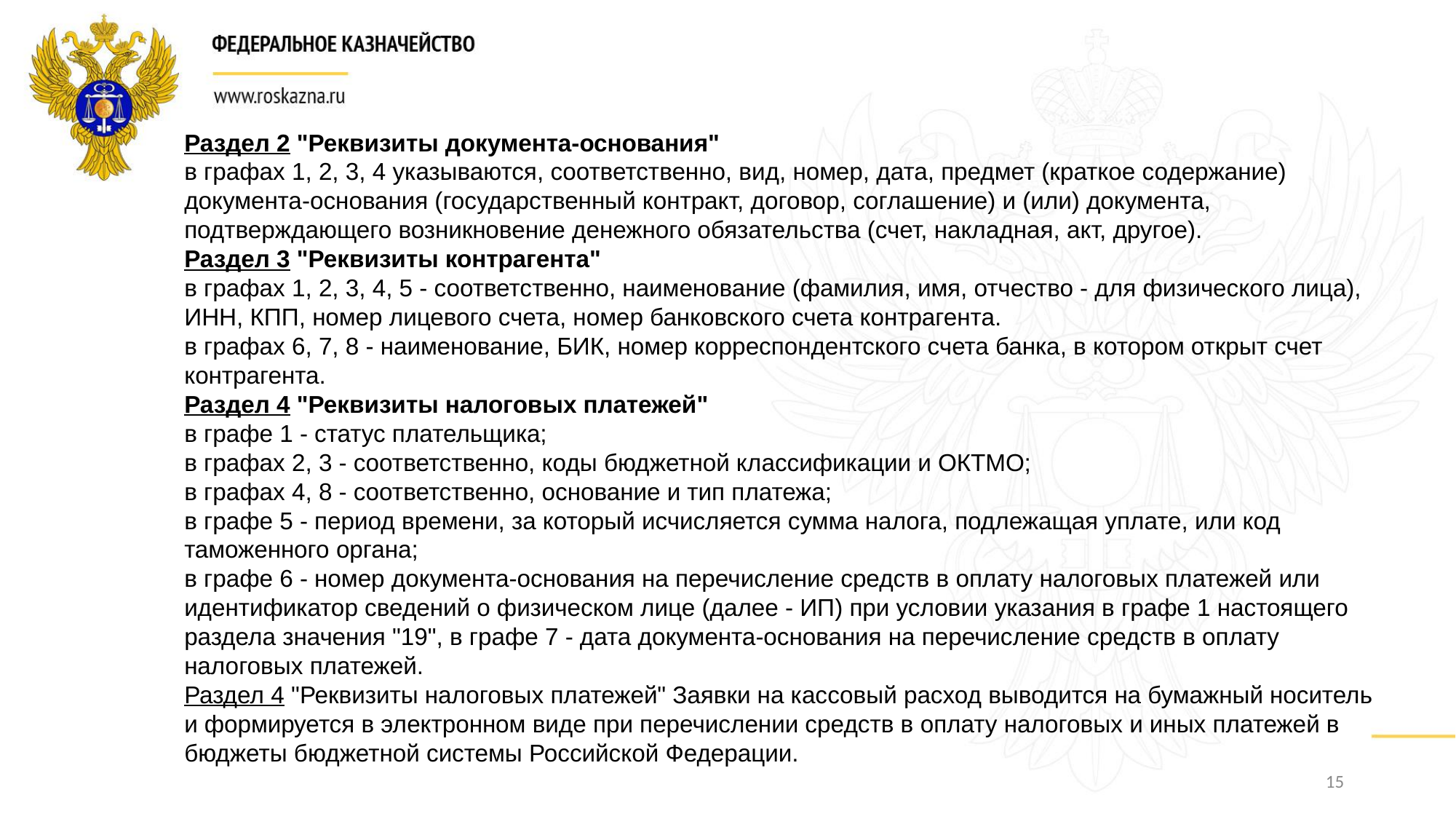

Раздел 2 "Реквизиты документа-основания"
в графах 1, 2, 3, 4 указываются, соответственно, вид, номер, дата, предмет (краткое содержание) документа-основания (государственный контракт, договор, соглашение) и (или) документа, подтверждающего возникновение денежного обязательства (счет, накладная, акт, другое).
Раздел 3 "Реквизиты контрагента"
в графах 1, 2, 3, 4, 5 - соответственно, наименование (фамилия, имя, отчество - для физического лица), ИНН, КПП, номер лицевого счета, номер банковского счета контрагента.
в графах 6, 7, 8 - наименование, БИК, номер корреспондентского счета банка, в котором открыт счет контрагента.
Раздел 4 "Реквизиты налоговых платежей"
в графе 1 - статус плательщика;
в графах 2, 3 - соответственно, коды бюджетной классификации и ОКТМО;
в графах 4, 8 - соответственно, основание и тип платежа;
в графе 5 - период времени, за который исчисляется сумма налога, подлежащая уплате, или код таможенного органа;
в графе 6 - номер документа-основания на перечисление средств в оплату налоговых платежей или идентификатор сведений о физическом лице (далее - ИП) при условии указания в графе 1 настоящего раздела значения "19", в графе 7 - дата документа-основания на перечисление средств в оплату налоговых платежей.
Раздел 4 "Реквизиты налоговых платежей" Заявки на кассовый расход выводится на бумажный носитель и формируется в электронном виде при перечислении средств в оплату налоговых и иных платежей в бюджеты бюджетной системы Российской Федерации.
15